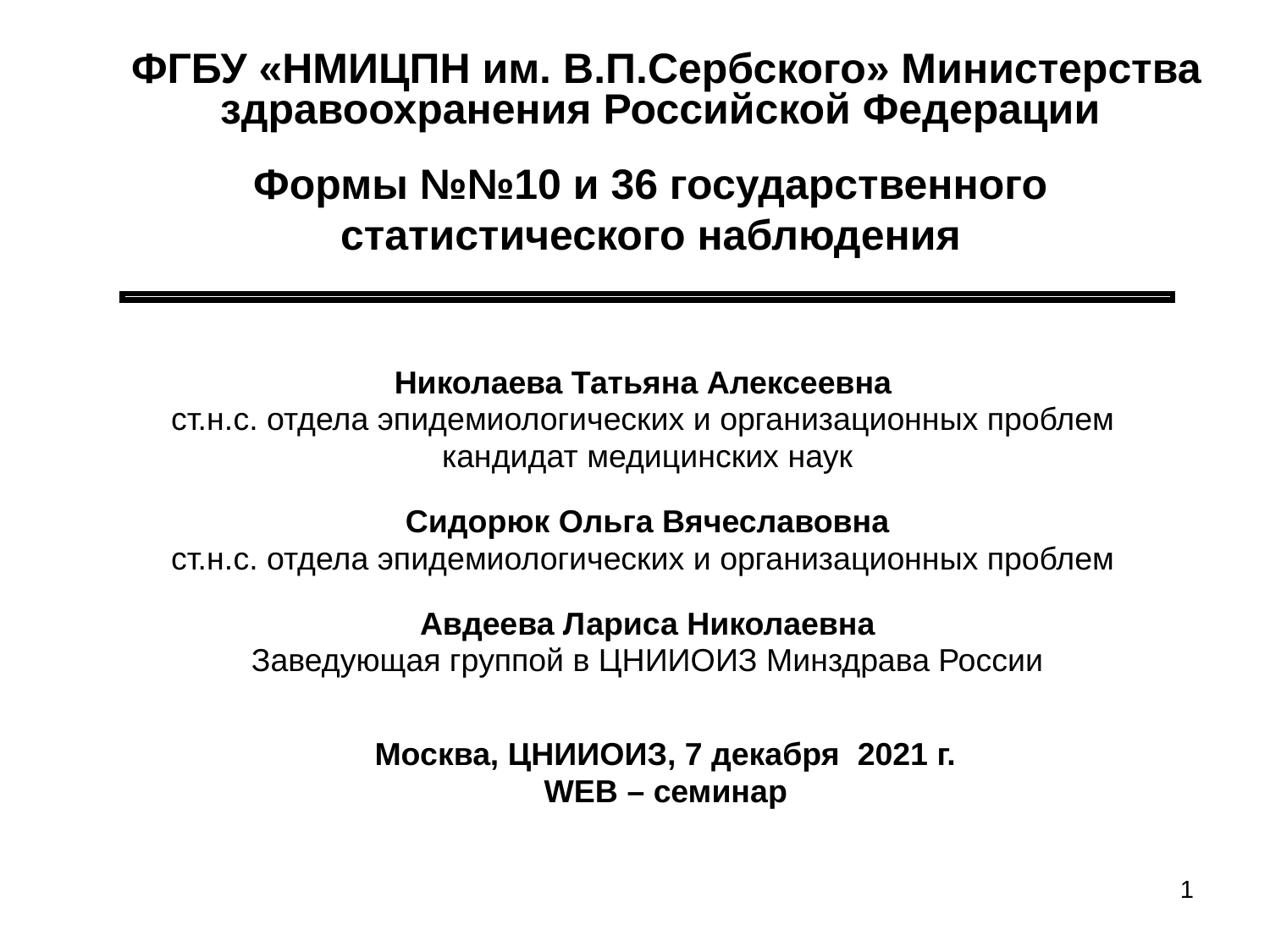

ФГБУ «НМИЦПН им. В.П.Сербского» Министерства здравоохранения Российской Федерации
Формы №№10 и 36 государственного статистического наблюдения

Николаева Татьяна Алексеевна
ст.н.с. отдела эпидемиологических и организационных проблем
кандидат медицинских наук

Сидорюк Ольга Вячеславовна
ст.н.с. отдела эпидемиологических и организационных проблем

Авдеева Лариса Николаевна
Заведующая группой в ЦНИИОИЗ Минздрава России

    Москва, ЦНИИОИЗ, 7 декабря  2021 г.
                                              WEB – семинар
1